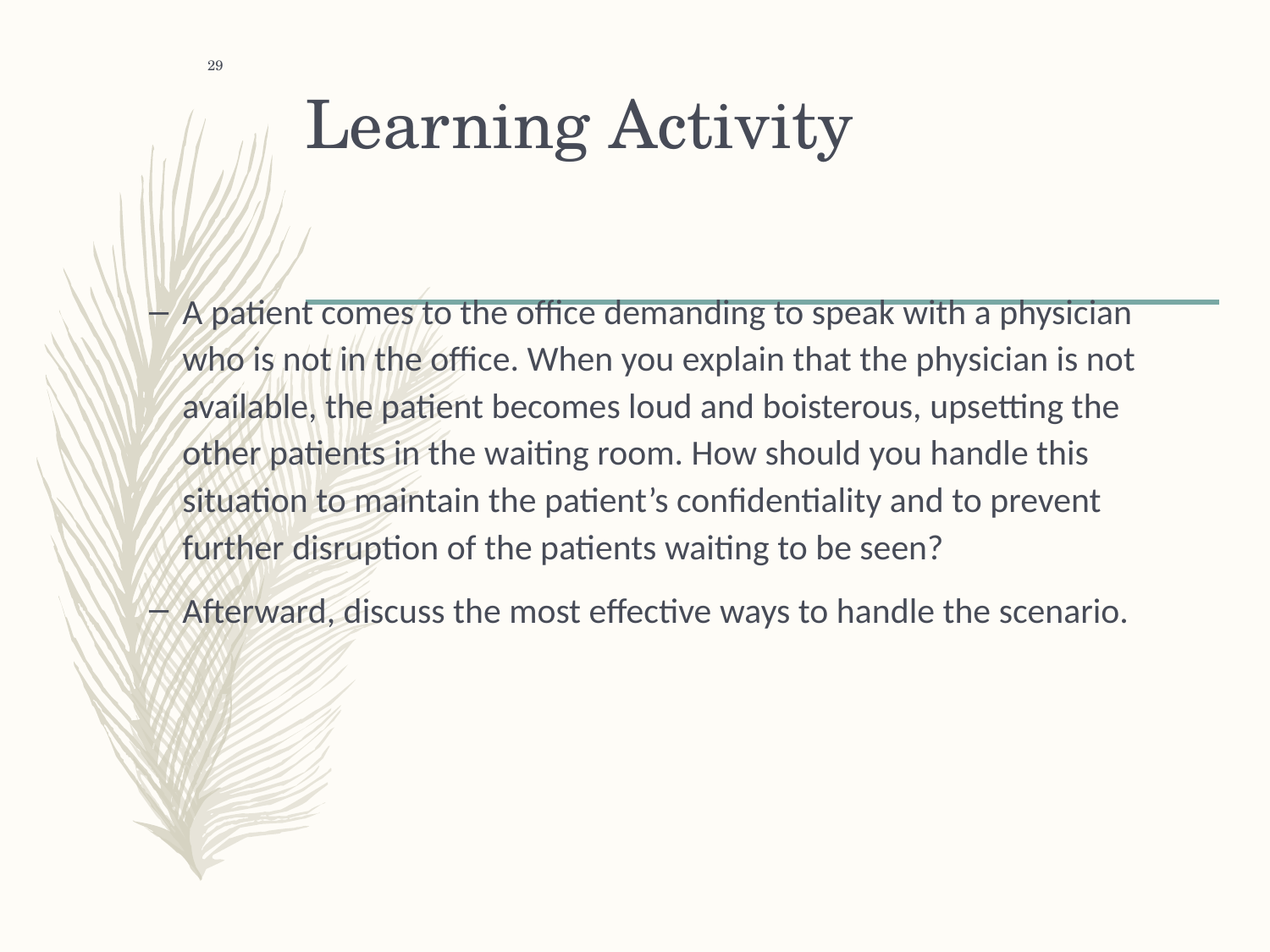

# Learning Activity
 29

A patient comes to the office demanding to speak with a physician who is not in the office. When you explain that the physician is not available, the patient becomes loud and boisterous, upsetting the other patients in the waiting room. How should you handle this situation to maintain the patient’s confidentiality and to prevent further disruption of the patients waiting to be seen?
Afterward, discuss the most effective ways to handle the scenario.